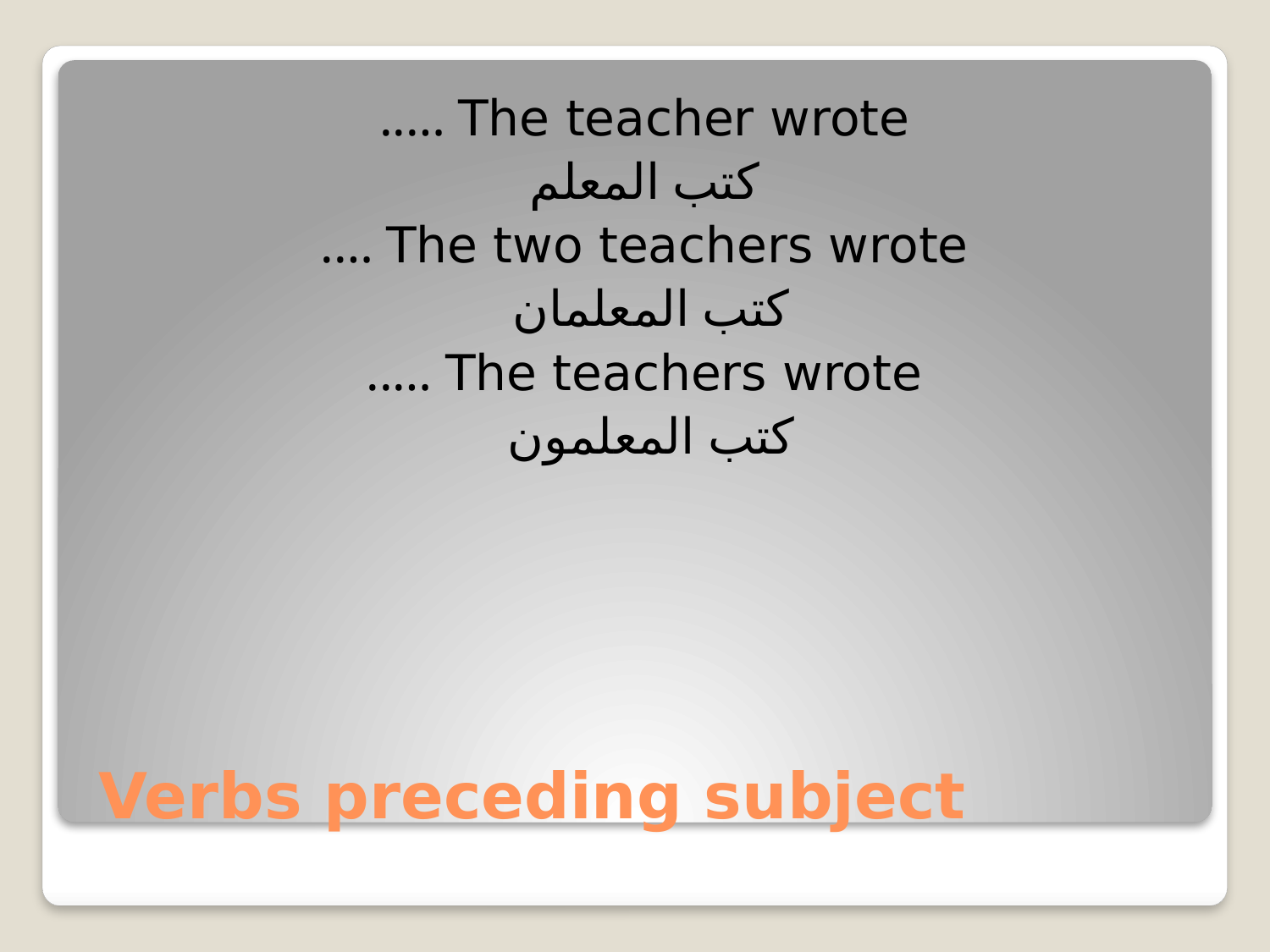

The teacher wrote …..
كتب المعلم
The two teachers wrote ….
كتب المعلمان
The teachers wrote …..
كتب المعلمون

# Verbs preceding subject